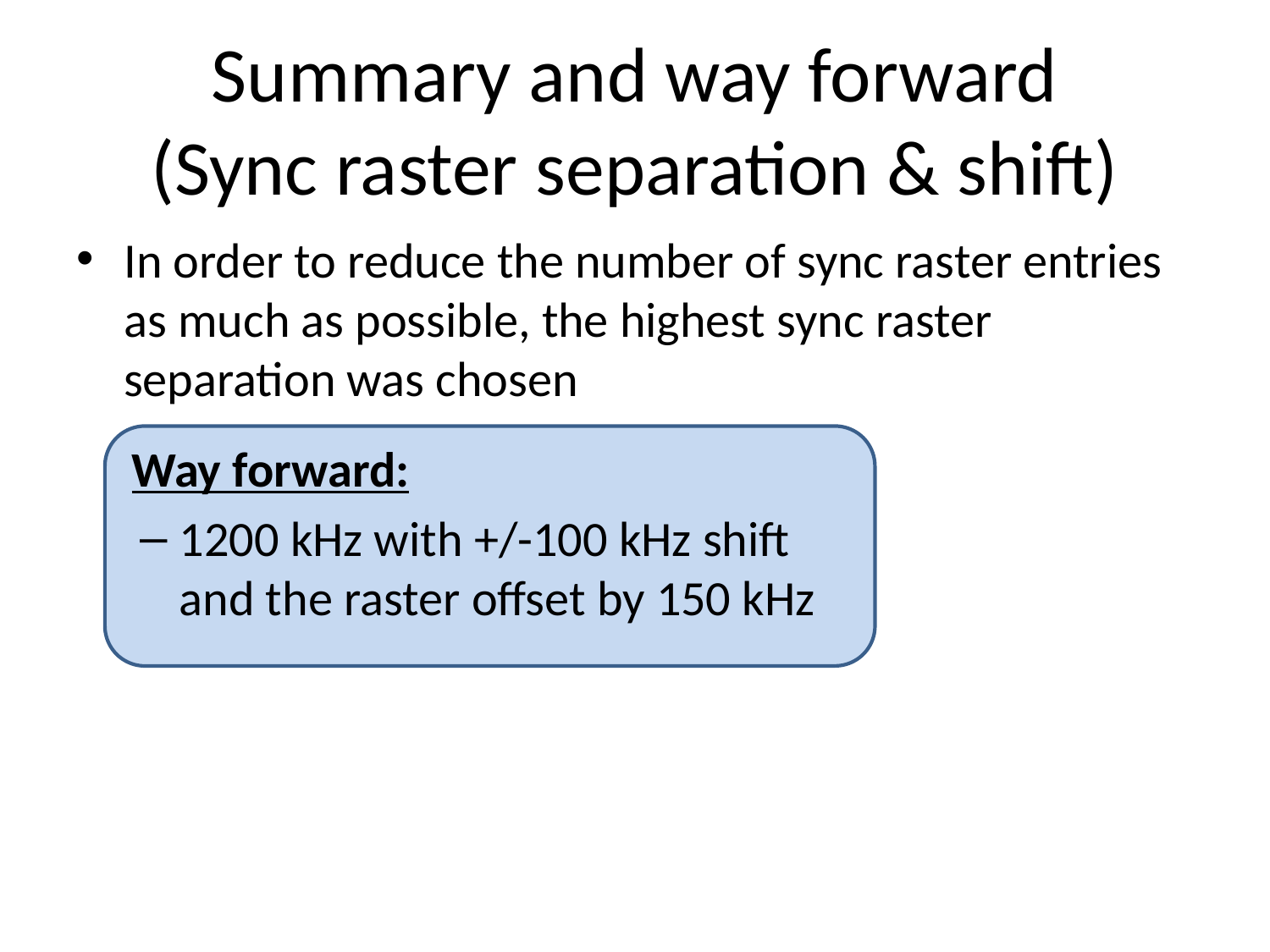

# Summary and way forward (Sync raster separation & shift)
In order to reduce the number of sync raster entries as much as possible, the highest sync raster separation was chosen
Way forward:
1200 kHz with +/-100 kHz shift
and the raster offset by 150 kHz